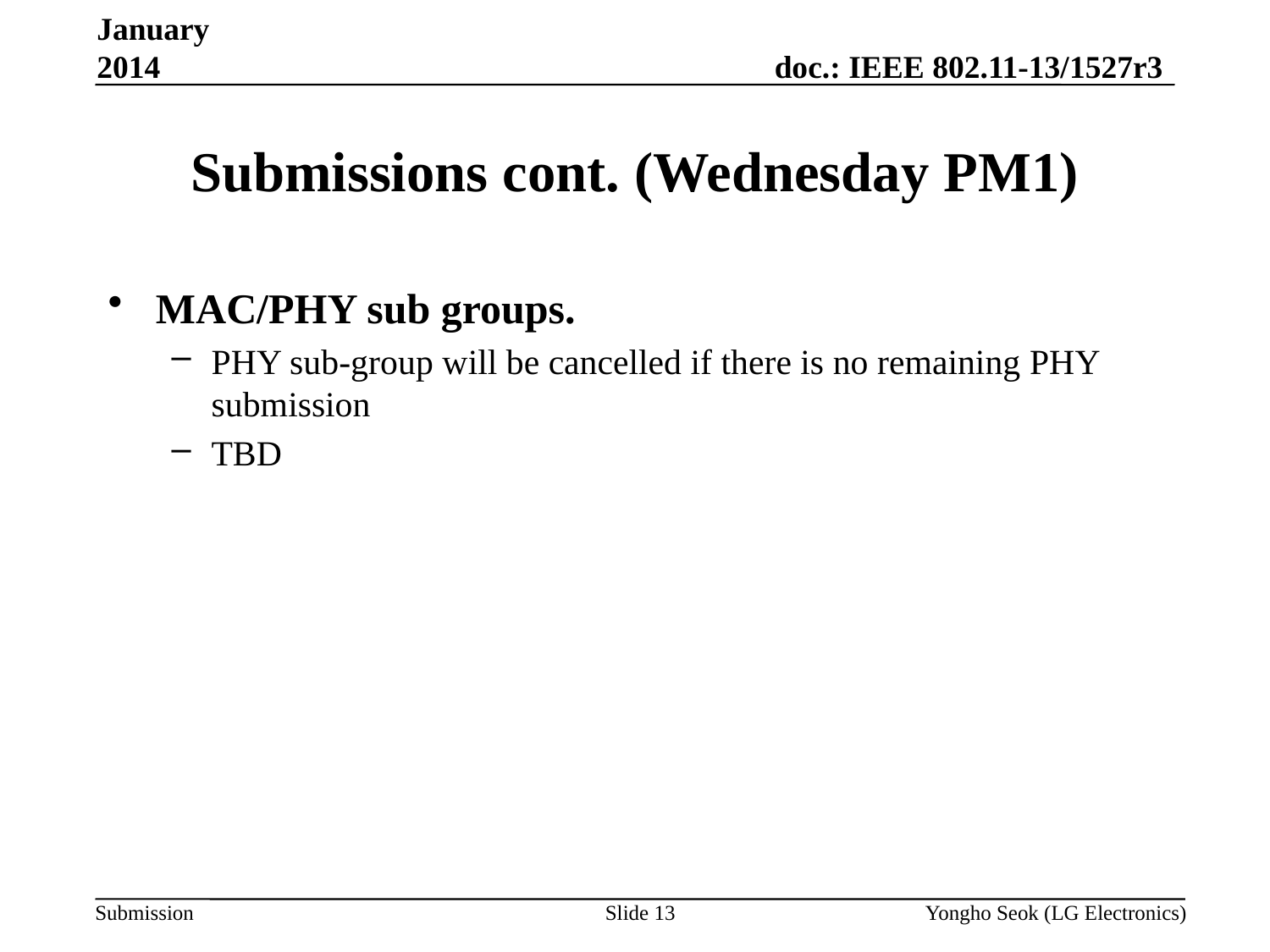

January 2014
# Submissions cont. (Wednesday PM1)
MAC/PHY sub groups.
PHY sub-group will be cancelled if there is no remaining PHY submission
TBD

Slide 13
Yongho Seok (LG Electronics)